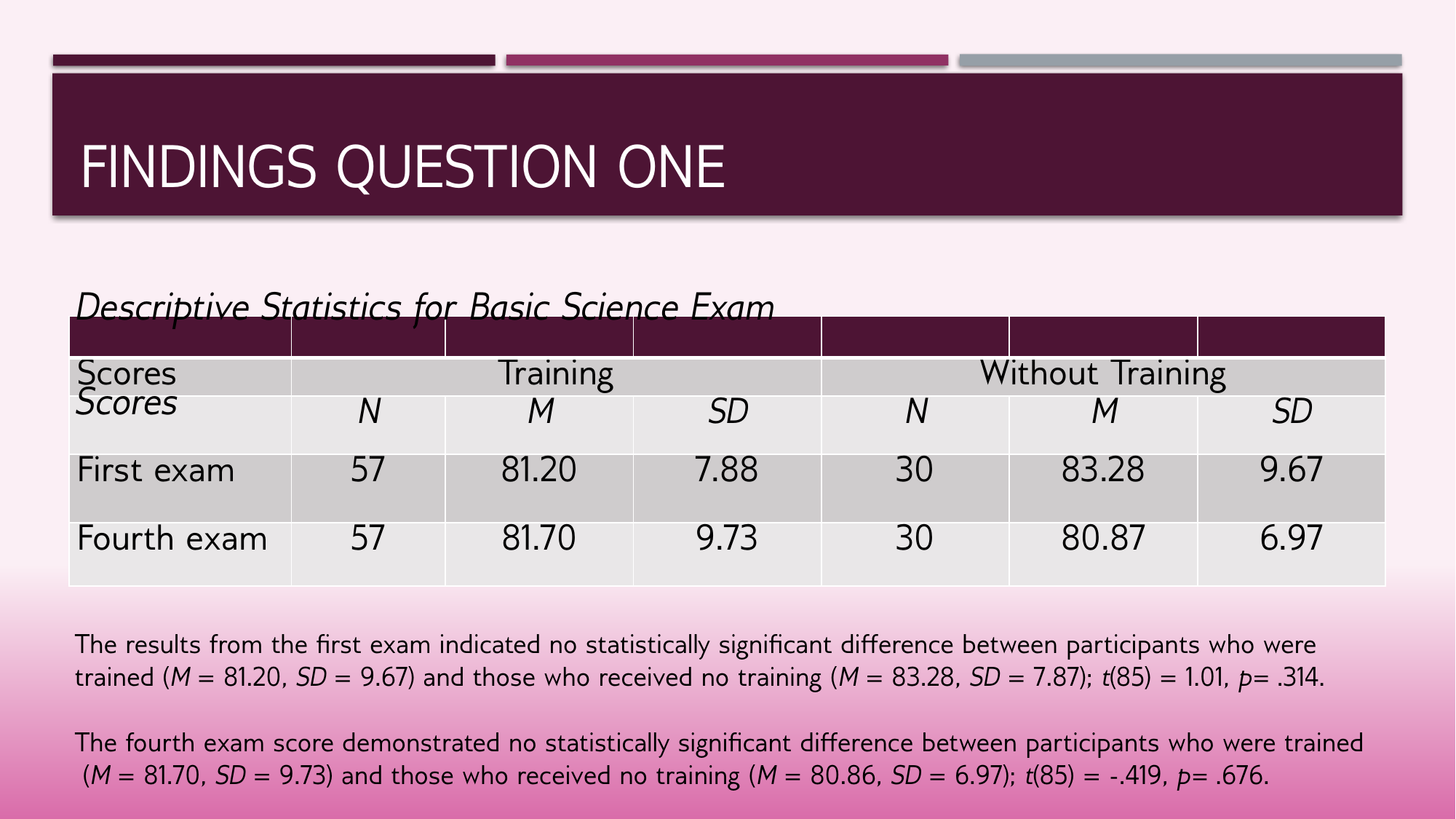

# Findings question one
Descriptive Statistics for Basic Science Exam Scores
|  |  |  |  |  |  |  |
| --- | --- | --- | --- | --- | --- | --- |
| Scores | Training |  |  | Without Training |  |  |
|  | N | M | SD | N | M | SD |
| First exam | 57 | 81.20 | 7.88 | 30 | 83.28 | 9.67 |
| Fourth exam | 57 | 81.70 | 9.73 | 30 | 80.87 | 6.97 |
The results from the first exam indicated no statistically significant difference between participants who were trained (M = 81.20, SD = 9.67) and those who received no training (M = 83.28, SD = 7.87); t(85) = 1.01, p= .314.

The fourth exam score demonstrated no statistically significant difference between participants who were trained   (M = 81.70, SD = 9.73) and those who received no training (M = 80.86, SD = 6.97); t(85) = -.419, p= .676.